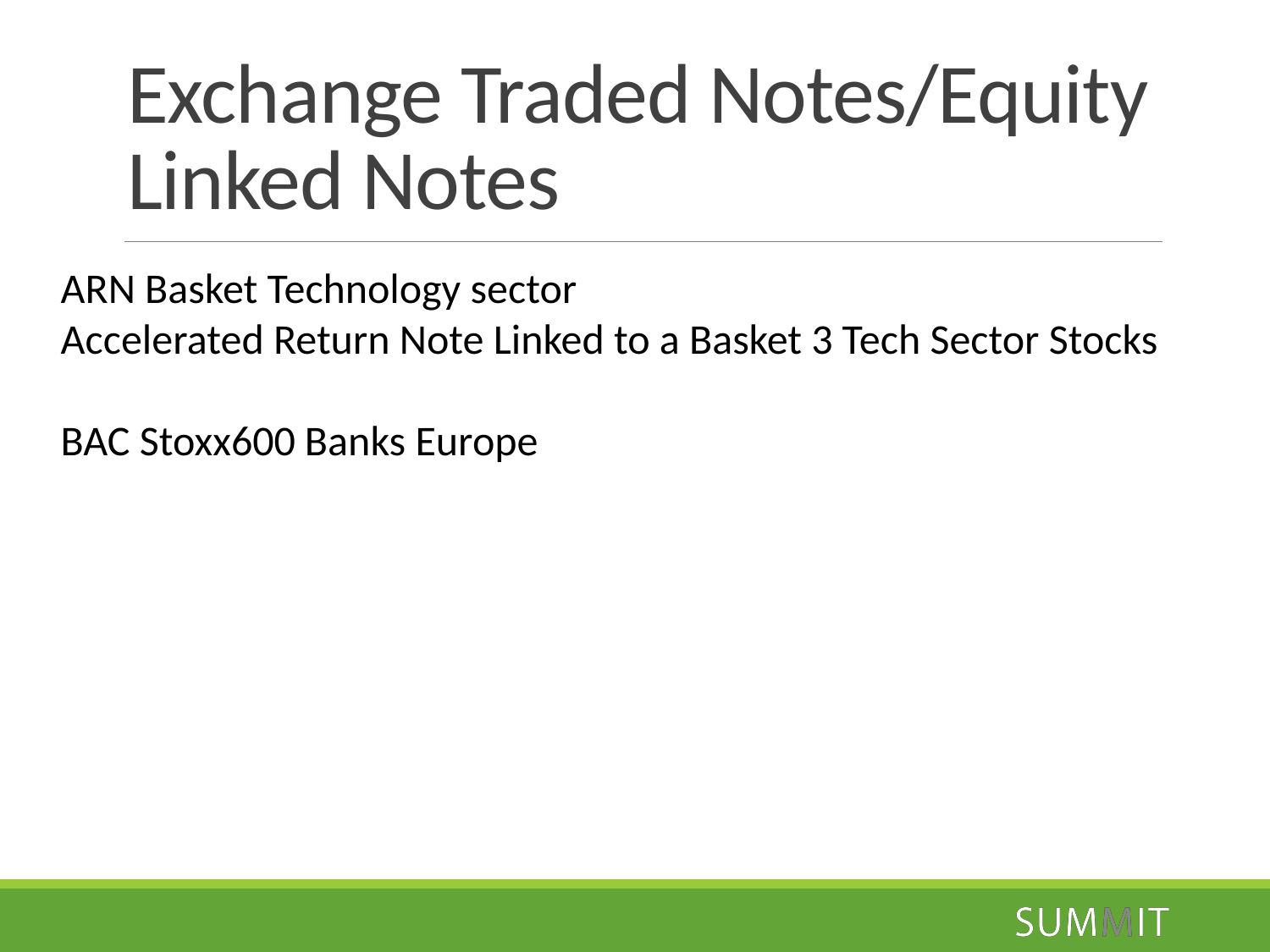

# Exchange Traded Notes/Equity Linked Notes
ARN Basket Technology sector
Accelerated Return Note Linked to a Basket 3 Tech Sector Stocks

BAC Stoxx600 Banks Europe